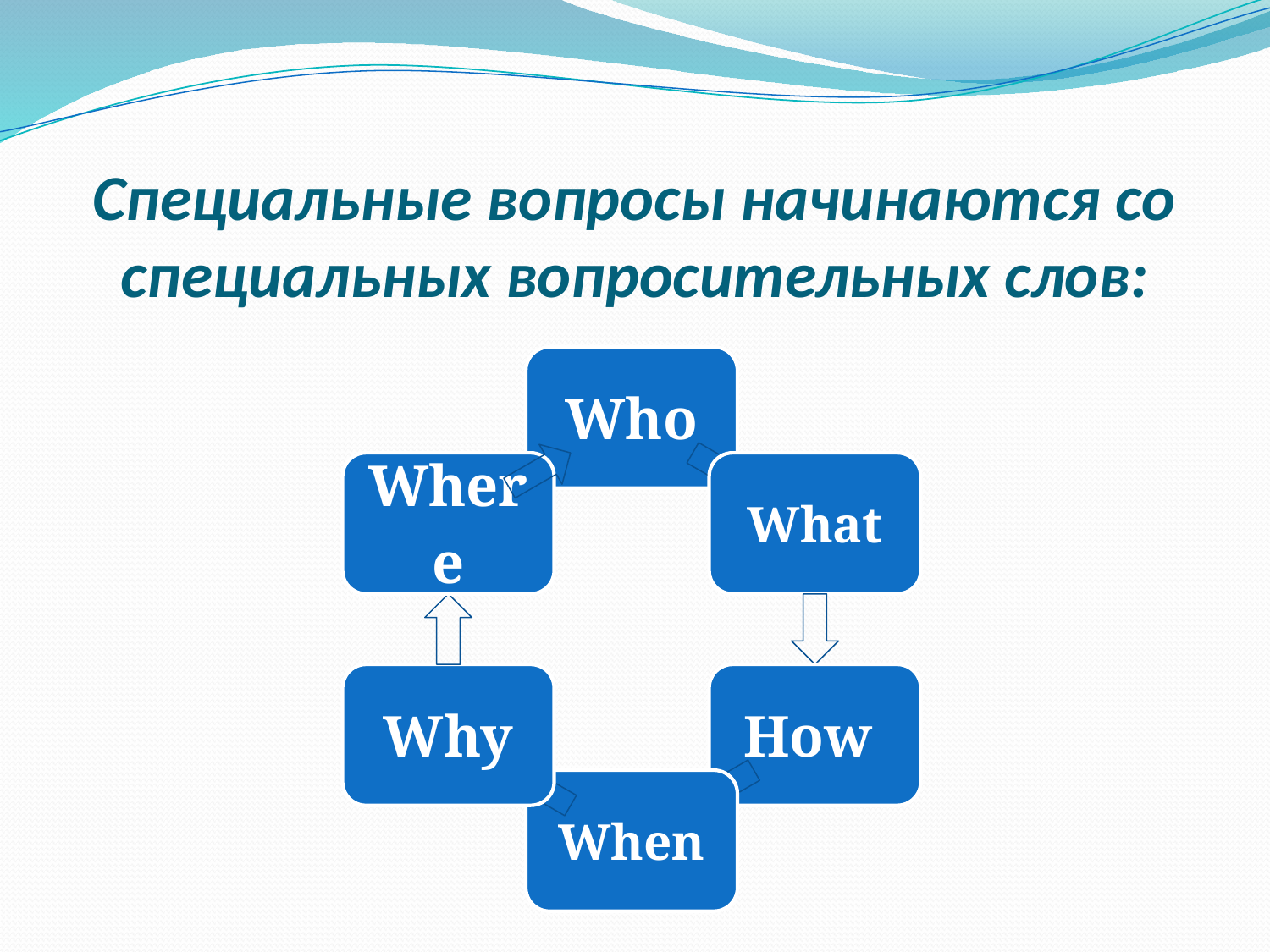

# Специальные вопросы начинаются со специальных вопросительных слов:
Who
What
When
Why
Where
How